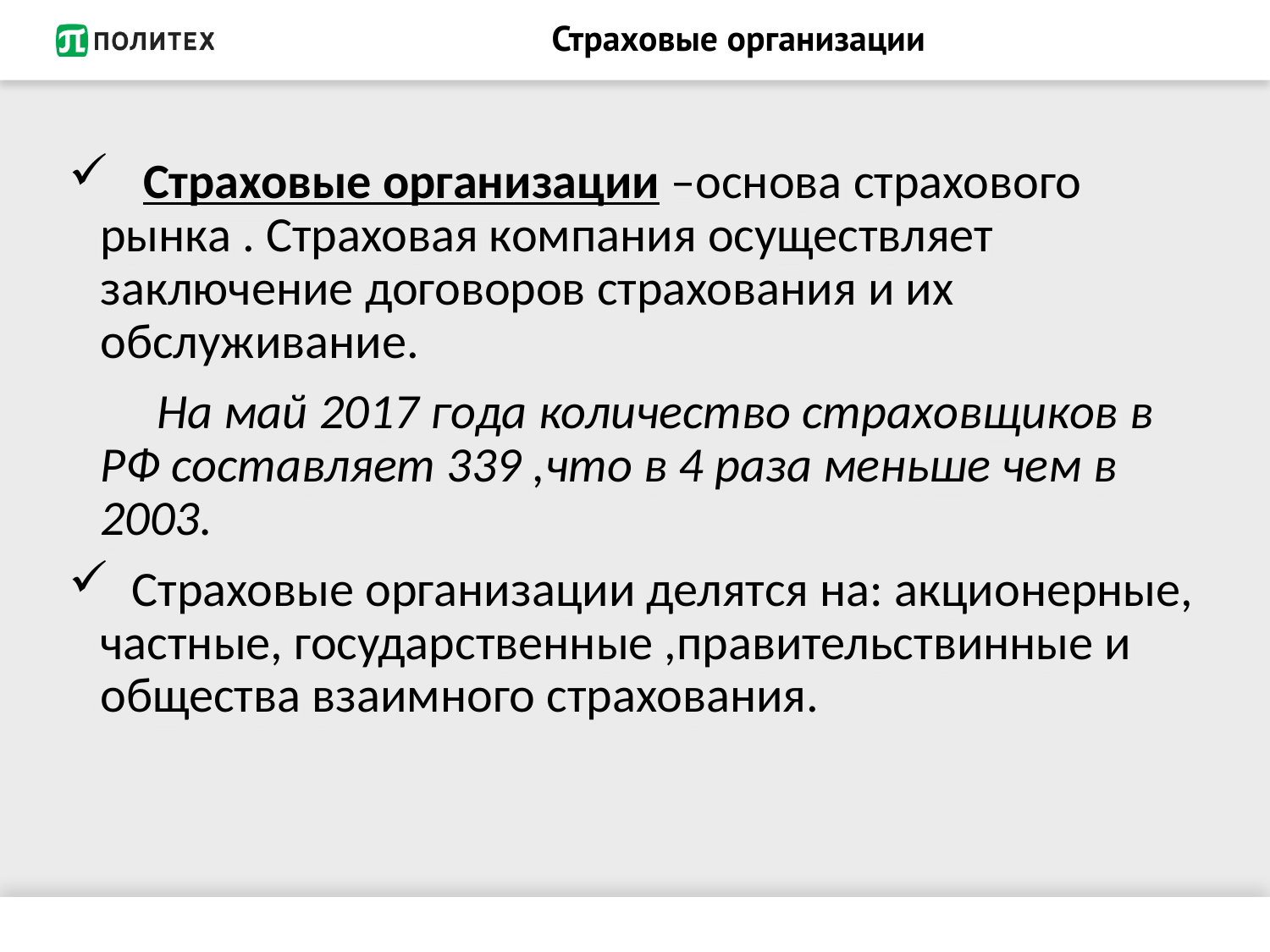

# Страховые организации
   Страховые организации –основа страхового рынка . Страховая компания осуществляет заключение договоров страхования и их обслуживание.
	     На май 2017 года количество страховщиков в РФ составляет 339 ,что в 4 раза меньше чем в 2003.
  Страховые организации делятся на: акционерные, частные, государственные ,правительствинные и общества взаимного страхования.